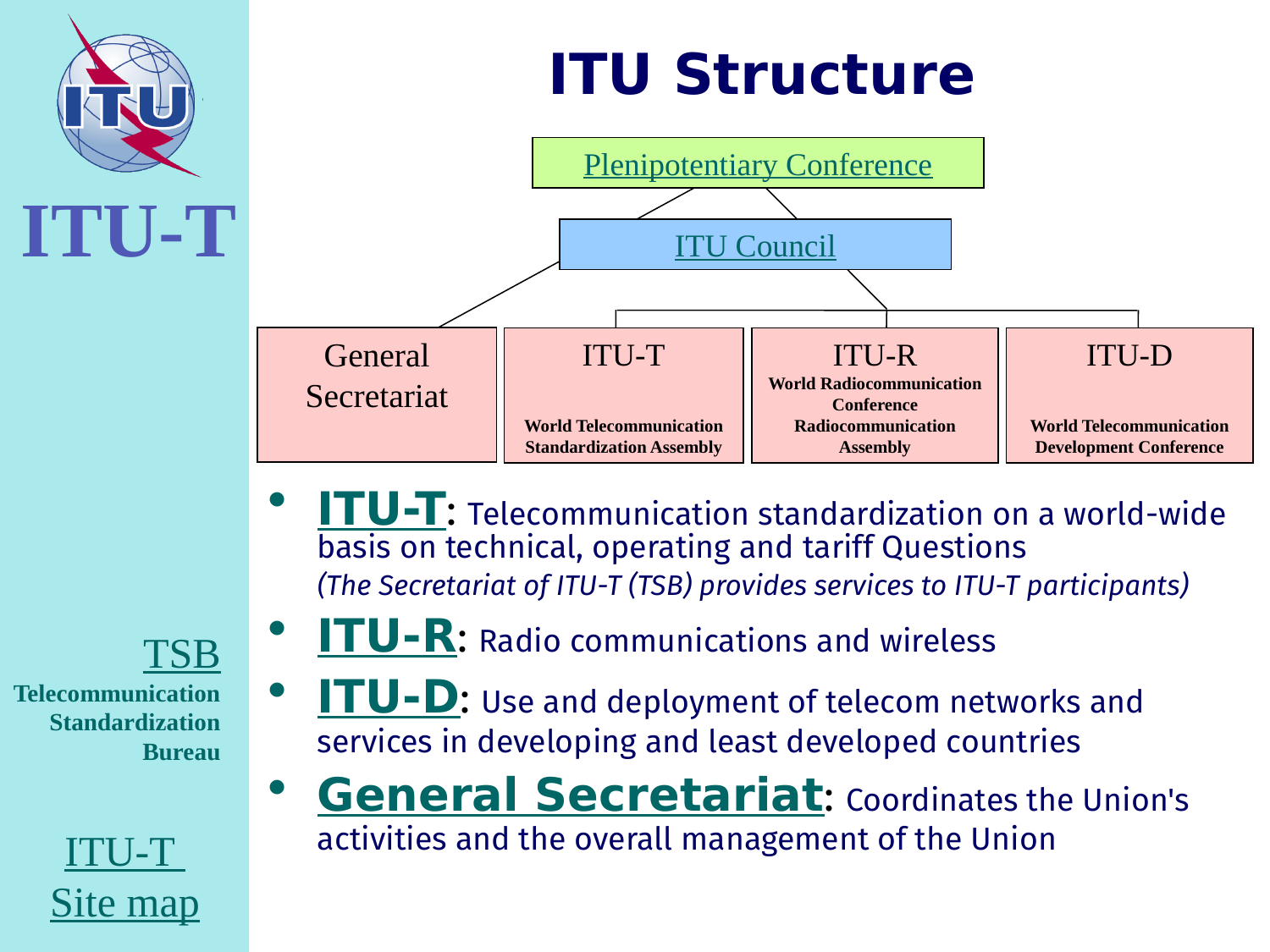

# ITU Structure
Plenipotentiary Conference

ITU Council

General
Secretariat

ITU-T

World Telecommunication Standardization Assembly
ITU-R
World Radiocommunication Conference
Radiocommunication Assembly
ITU-D

World Telecommunication Development Conference
ITU-T: Telecommunication standardization on a world-wide basis on technical, operating and tariff Questions
	(The Secretariat of ITU-T (TSB) provides services to ITU-T participants)
ITU-R: Radio communications and wireless
ITU-D: Use and deployment of telecom networks and services in developing and least developed countries
General Secretariat: Coordinates the Union's activities and the overall management of the Union

TSB
Telecommunication
Standardization
Bureau
ITU-T
Site map